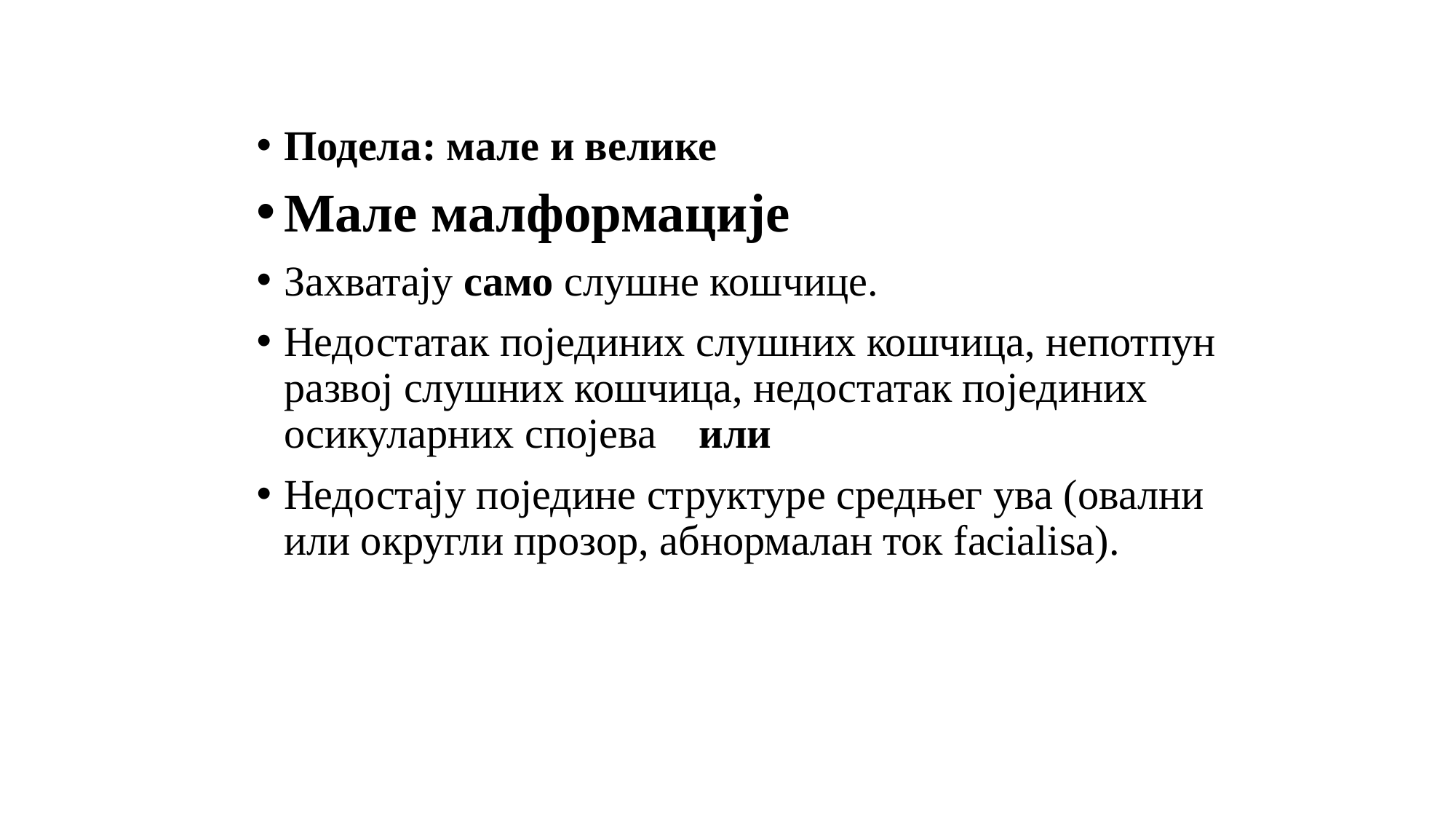

Подела: мале и велике
Мале малформације
Захватају само слушне кошчице.
Недостатак појединих слушних кошчица, непотпун развој слушних кошчица, недостатак појединих осикуларних спојева    или
Недостају поједине структуре средњег ува (овални или округли прозор, абнормалан ток facialisa).